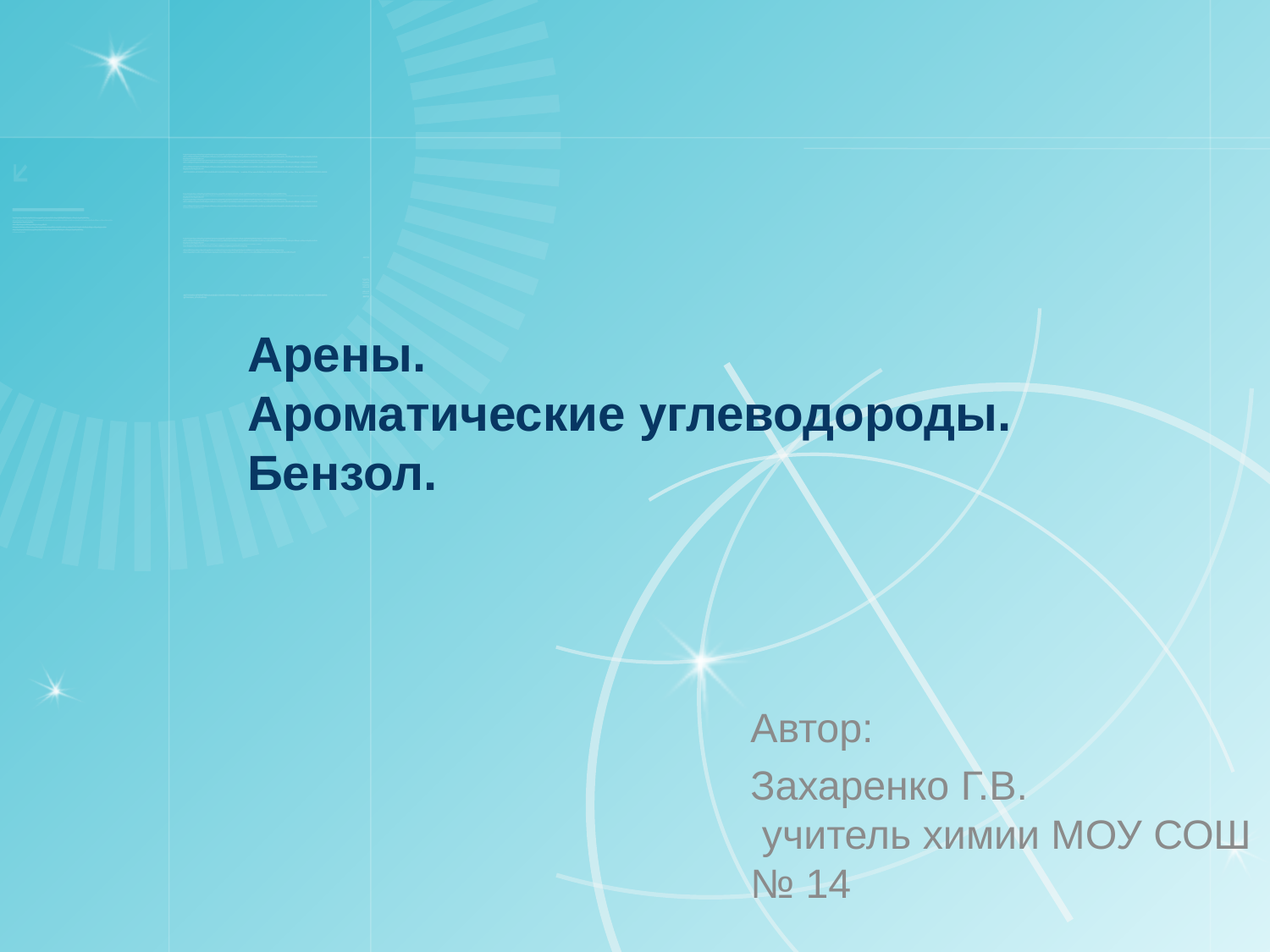

#
Арены.
Ароматические углеводороды.
Бензол.
Автор:
Захаренко Г.В.
 учитель химии МОУ СОШ № 14